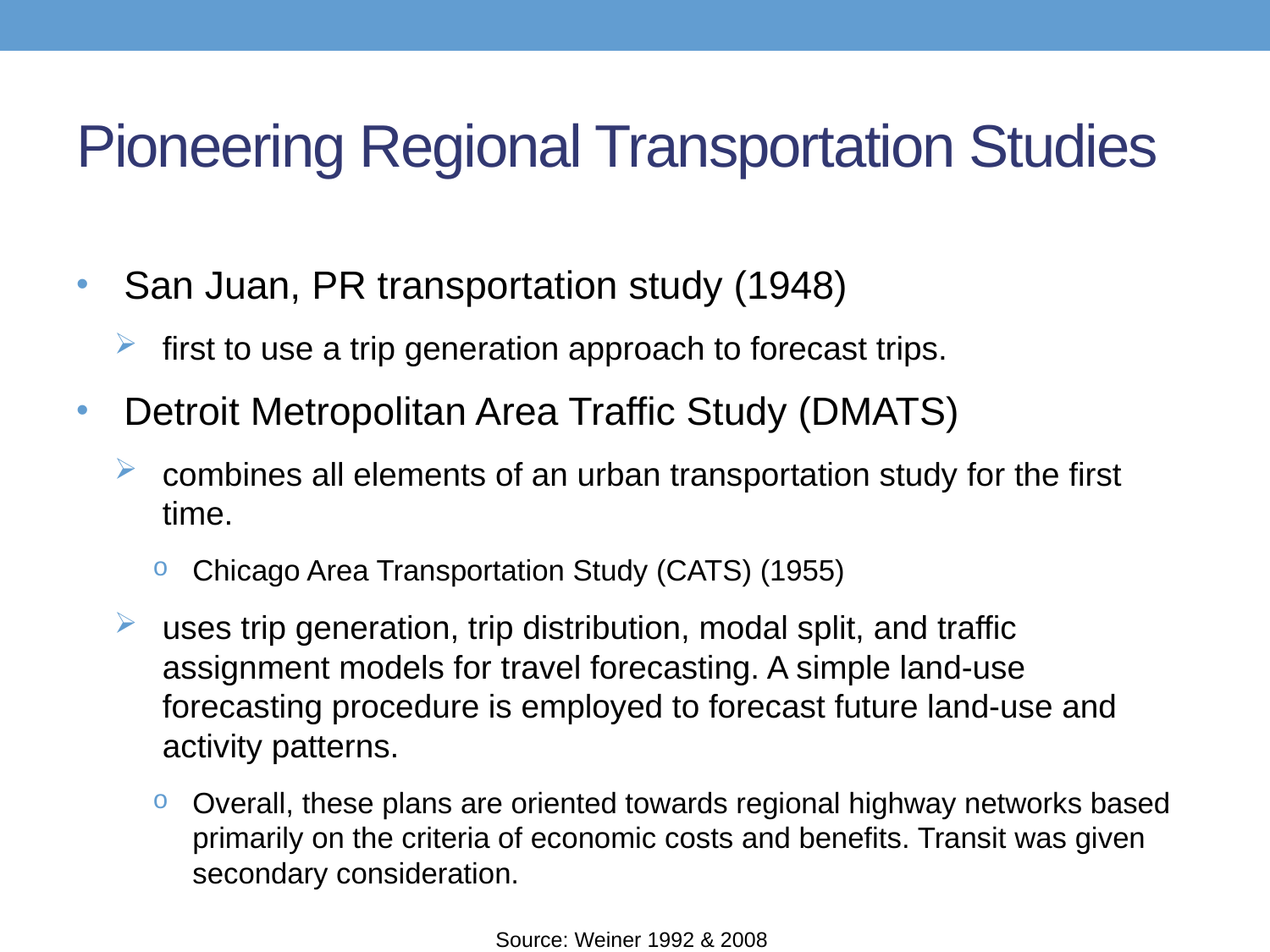

# Pioneering Regional Transportation Studies
San Juan, PR transportation study (1948)
first to use a trip generation approach to forecast trips.
Detroit Metropolitan Area Traffic Study (DMATS)
combines all elements of an urban transportation study for the first time.
Chicago Area Transportation Study (CATS) (1955)
uses trip generation, trip distribution, modal split, and traffic assignment models for travel forecasting. A simple land-use forecasting procedure is employed to forecast future land-use and activity patterns.
Overall, these plans are oriented towards regional highway networks based primarily on the criteria of economic costs and benefits. Transit was given secondary consideration.

Source: Weiner 1992 & 2008